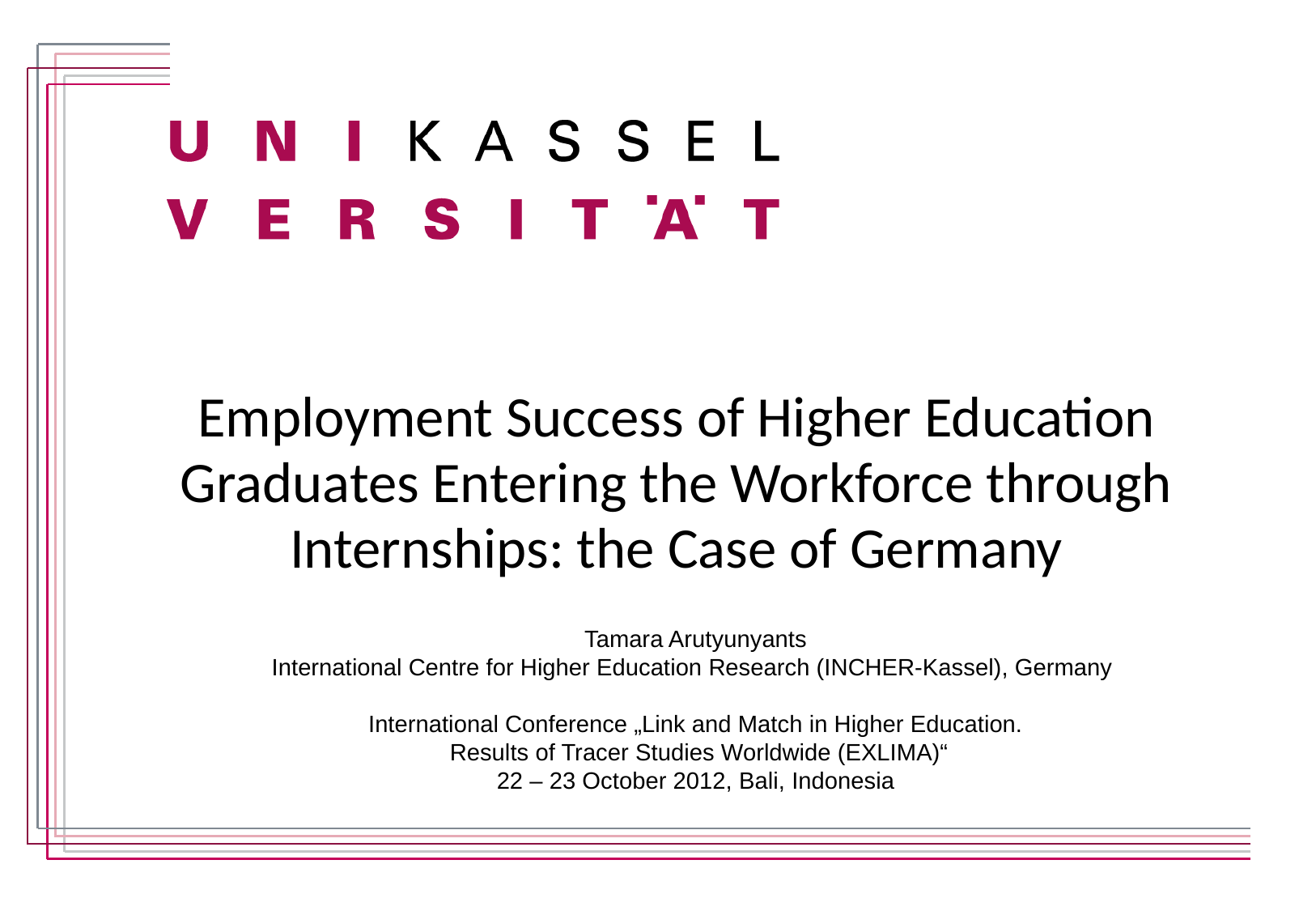

Employment Success of Higher Education Graduates Entering the Workforce through Internships: the Case of Germany
Tamara Arutyunyants
International Centre for Higher Education Research (INCHER-Kassel), Germany

International Conference „Link and Match in Higher Education.
 Results of Tracer Studies Worldwide (EXLIMA)“
22 – 23 October 2012, Bali, Indonesia